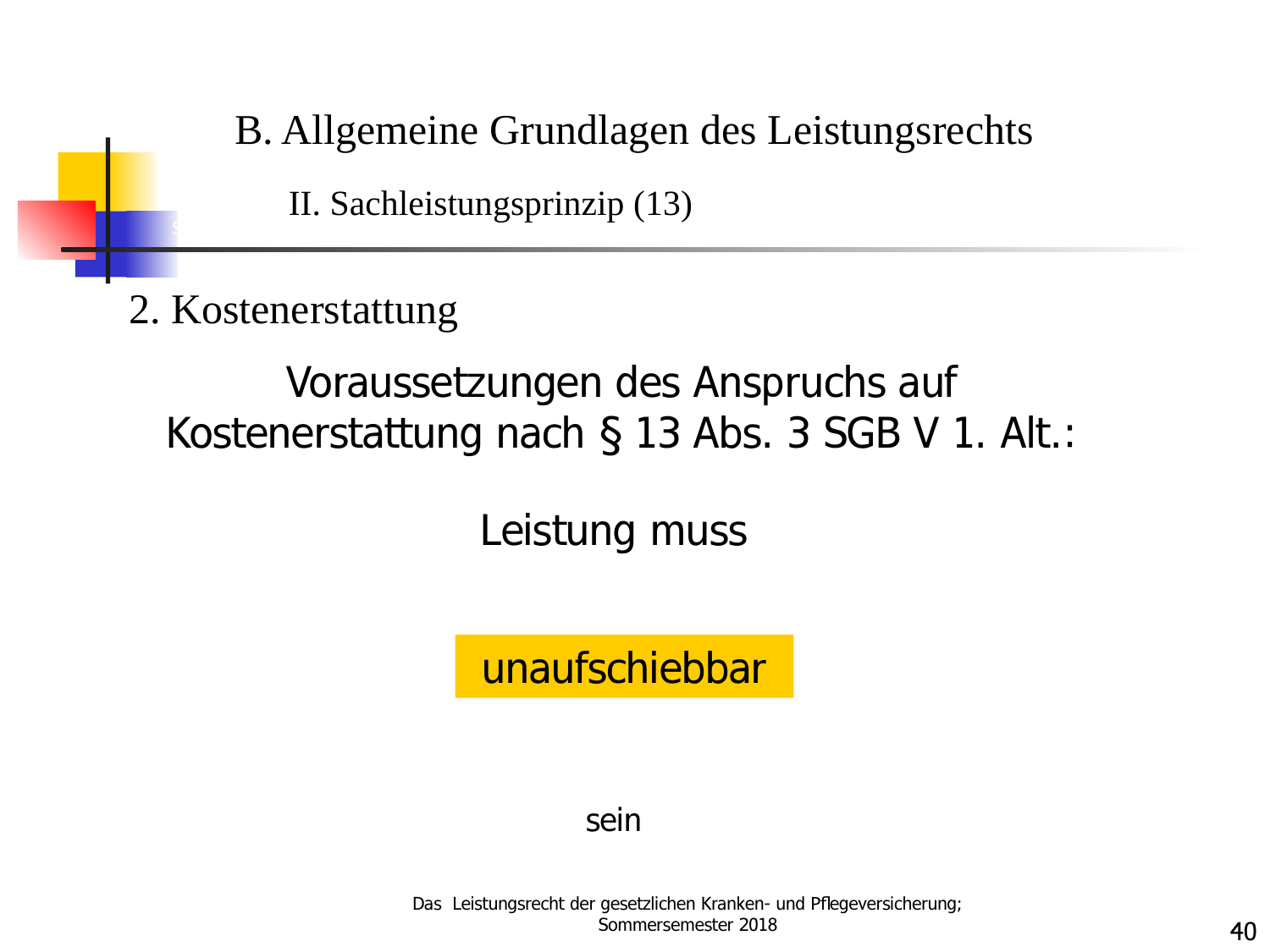

Sachleistung 13
B. Allgemeine Grundlagen des Leistungsrechts
	II. Sachleistungsprinzip (13)
2. Kostenerstattung
Voraussetzungen des Anspruchs auf Kostenerstattung nach § 13 Abs. 3 SGB V 1. Alt.:
Leistung muss
unaufschiebbar
sein
Das  Leistungsrecht der gesetzlichen Kranken- und Pflegeversicherung; Sommersemester 2018
40